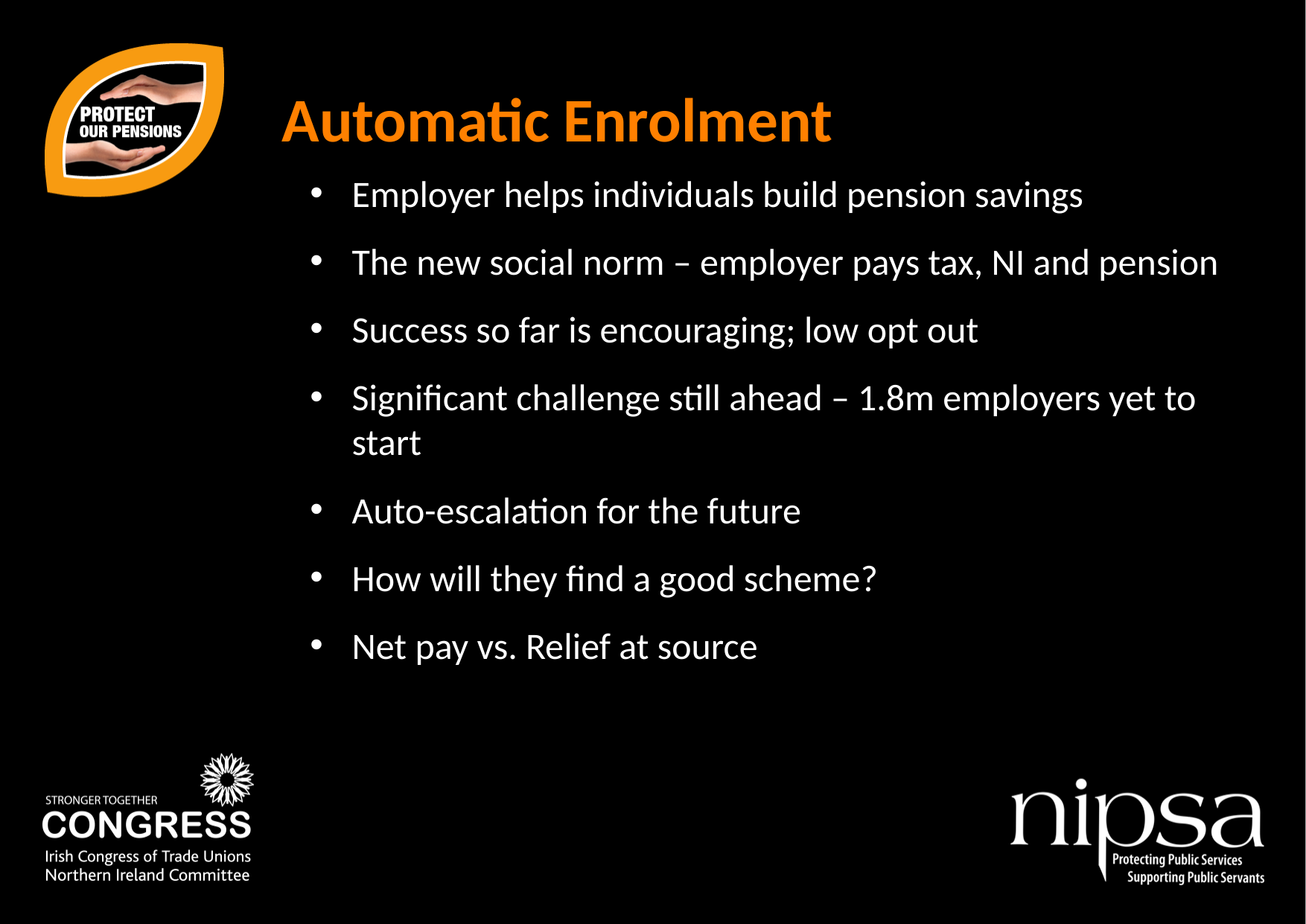

Automatic Enrolment
Employer helps individuals build pension savings
The new social norm – employer pays tax, NI and pension
Success so far is encouraging; low opt out
Significant challenge still ahead – 1.8m employers yet to start
Auto-escalation for the future
How will they find a good scheme?
Net pay vs. Relief at source